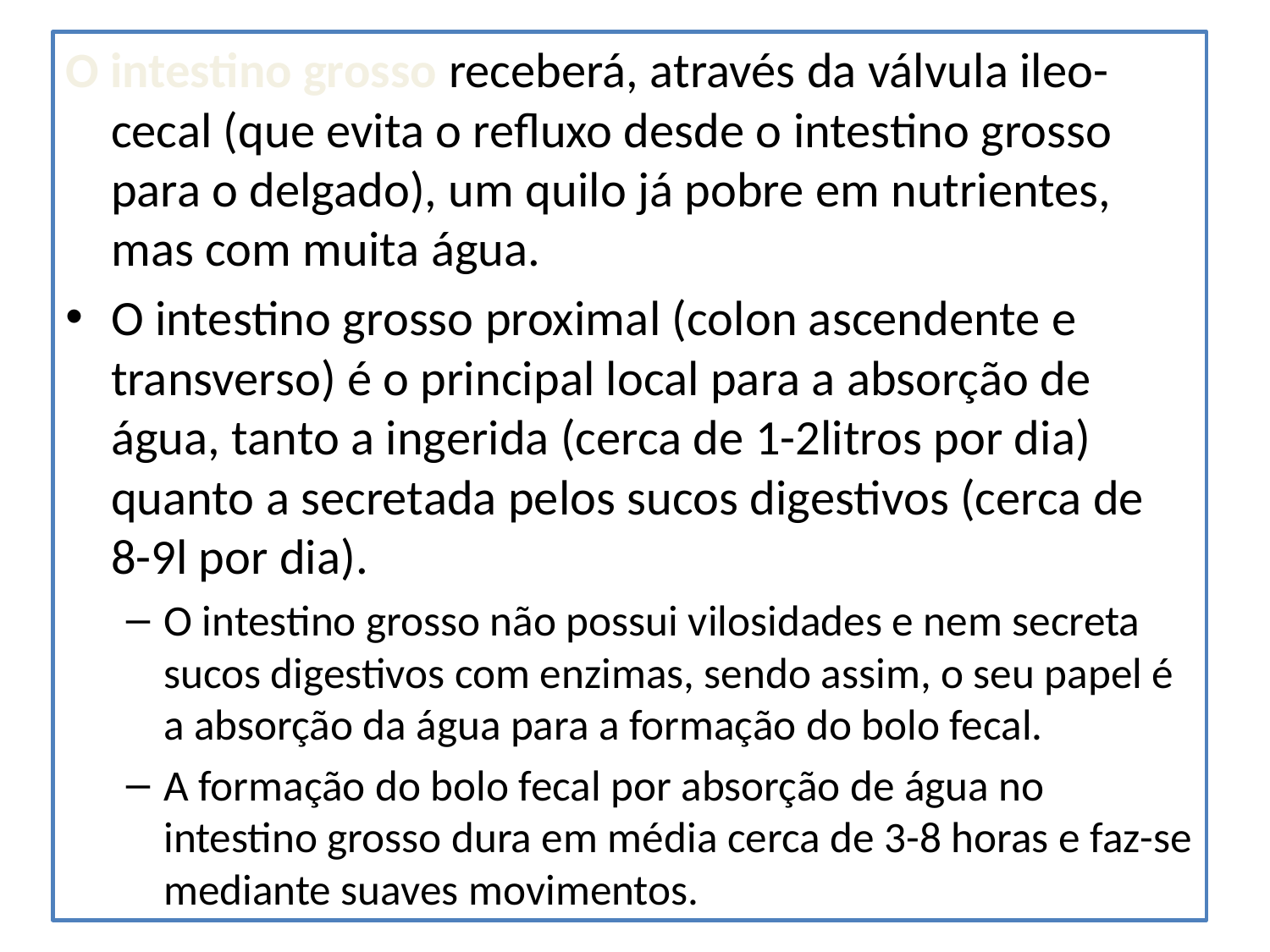

O intestino grosso receberá, através da válvula ileo-cecal (que evita o refluxo desde o intestino grosso para o delgado), um quilo já pobre em nutrientes, mas com muita água.
O intestino grosso proximal (colon ascendente e transverso) é o principal local para a absorção de água, tanto a ingerida (cerca de 1-2litros por dia) quanto a secretada pelos sucos digestivos (cerca de 8-9l por dia).
O intestino grosso não possui vilosidades e nem secreta sucos digestivos com enzimas, sendo assim, o seu papel é a absorção da água para a formação do bolo fecal.
A formação do bolo fecal por absorção de água no intestino grosso dura em média cerca de 3-8 horas e faz-se mediante suaves movimentos.

#